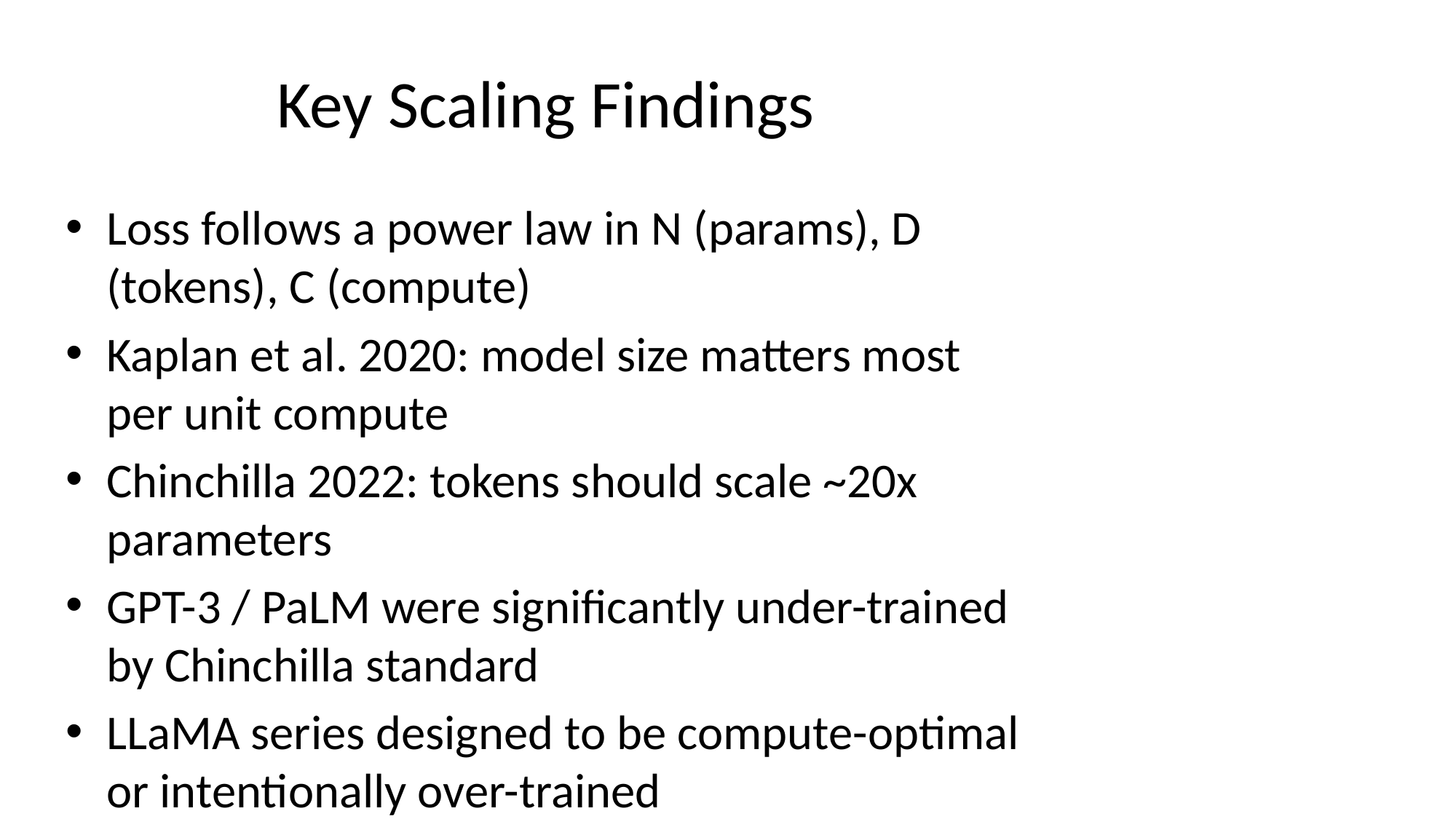

# Key Scaling Findings
Loss follows a power law in N (params), D (tokens), C (compute)
Kaplan et al. 2020: model size matters most per unit compute
Chinchilla 2022: tokens should scale ~20x parameters
GPT-3 / PaLM were significantly under-trained by Chinchilla standard
LLaMA series designed to be compute-optimal or intentionally over-trained